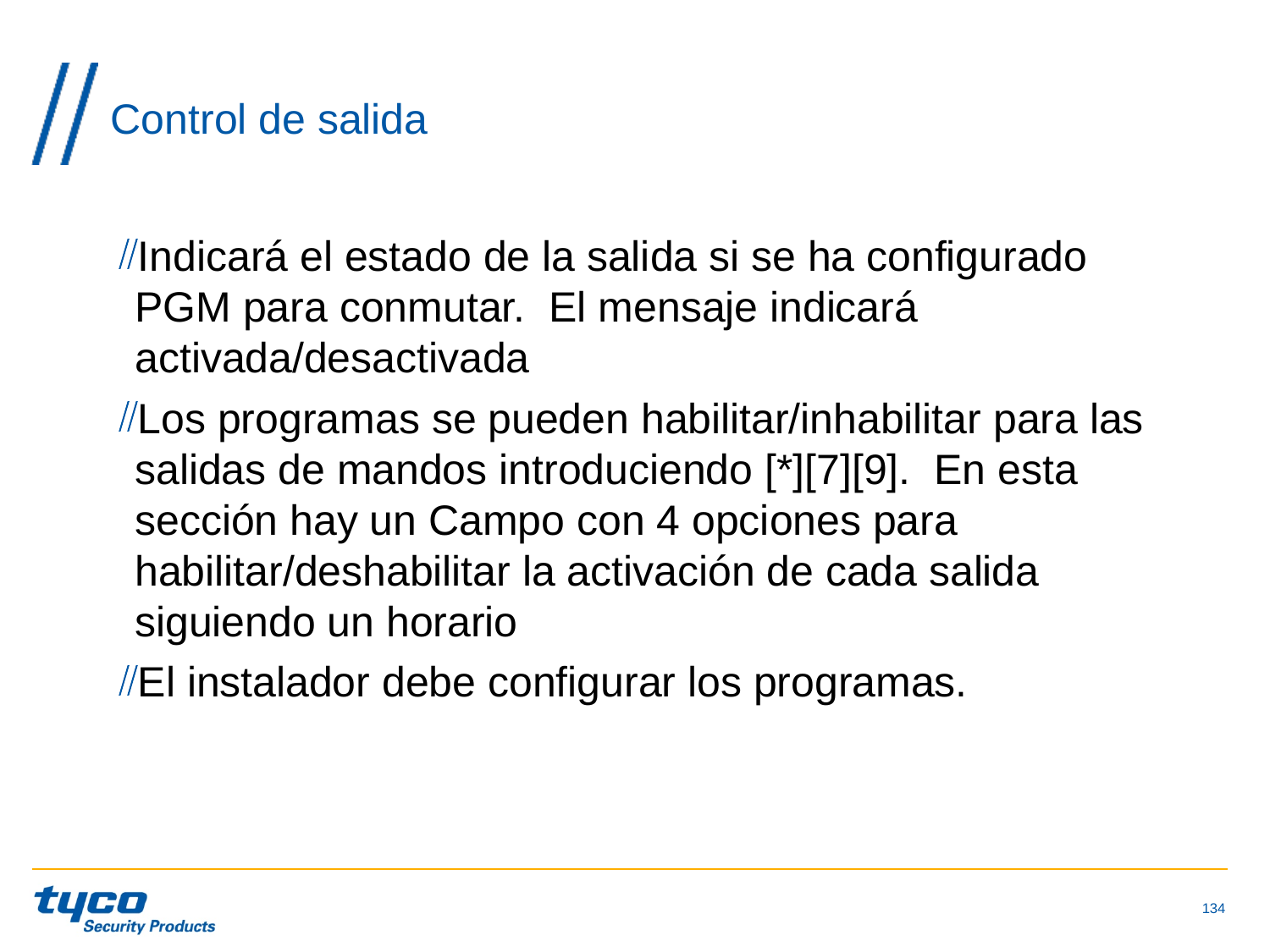

# Control de salida
Indicará el estado de la salida si se ha configurado PGM para conmutar.  El mensaje indicará activada/desactivada
Los programas se pueden habilitar/inhabilitar para las salidas de mandos introduciendo [*][7][9].  En esta sección hay un Campo con 4 opciones para habilitar/deshabilitar la activación de cada salida siguiendo un horario
El instalador debe configurar los programas.
134